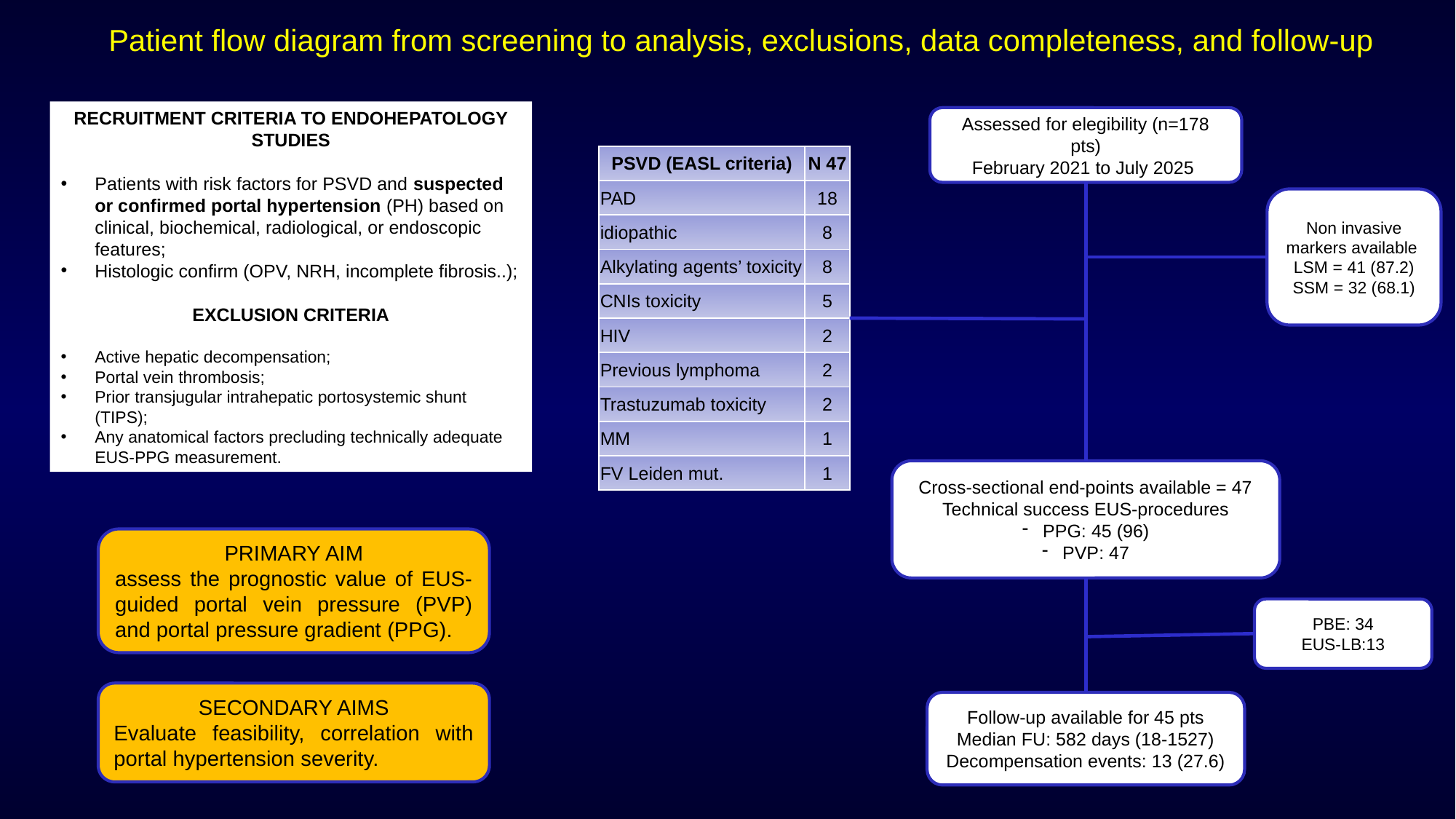

Patient flow diagram from screening to analysis, exclusions, data completeness, and follow-up
RECRUITMENT CRITERIA TO ENDOHEPATOLOGY STUDIES

Patients with risk factors for PSVD and suspected or confirmed portal hypertension (PH) based on clinical, biochemical, radiological, or endoscopic features;
Histologic confirm (OPV, NRH, incomplete fibrosis..);

EXCLUSION CRITERIA

Active hepatic decompensation;
Portal vein thrombosis;
Prior transjugular intrahepatic portosystemic shunt (TIPS);
Any anatomical factors precluding technically adequate EUS-PPG measurement.
Assessed for elegibility (n=178 pts)
February 2021 to July 2025
| PSVD (EASL criteria) | N 47 |
| --- | --- |
| PAD | 18 |
| idiopathic | 8 |
| Alkylating agents’ toxicity | 8 |
| CNIs toxicity | 5 |
| HIV | 2 |
| Previous lymphoma | 2 |
| Trastuzumab toxicity | 2 |
| MM | 1 |
| FV Leiden mut. | 1 |
Non invasive markers available
LSM = 41 (87.2)
SSM = 32 (68.1)
Cross-sectional end-points available = 47
Technical success EUS-procedures
PPG: 45 (96)
PVP: 47
PRIMARY AIM
assess the prognostic value of EUS-guided portal vein pressure (PVP) and portal pressure gradient (PPG).
PBE: 34
EUS-LB:13
SECONDARY AIMS
Evaluate feasibility, correlation with portal hypertension severity.
Follow-up available for 45 pts
Median FU: 582 days (18-1527)
Decompensation events: 13 (27.6)